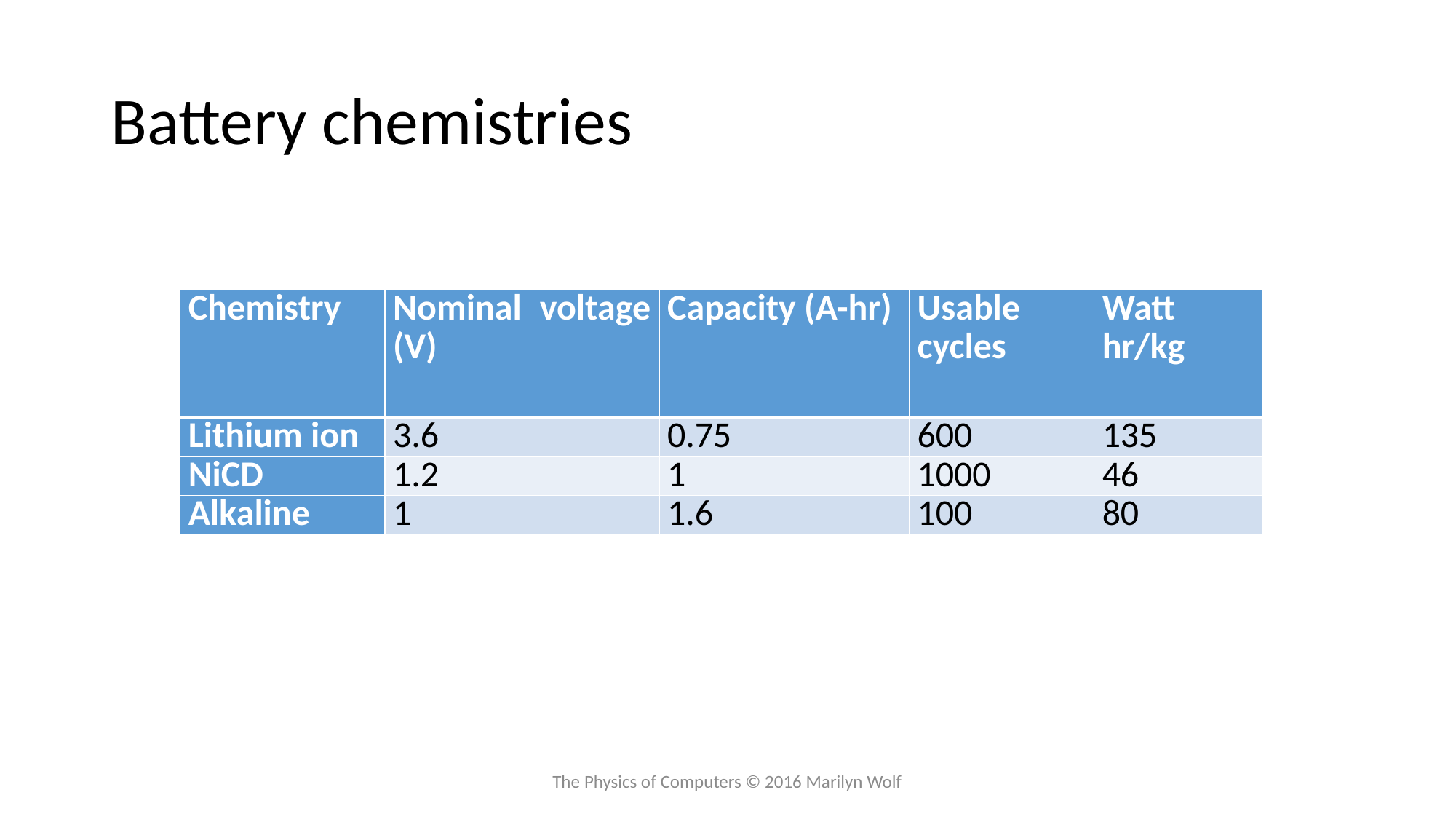

# Battery chemistries
| Chemistry | Nominal voltage (V) | Capacity (A-hr) | Usable cycles | Watt hr/kg |
| --- | --- | --- | --- | --- |
| Lithium ion | 3.6 | 0.75 | 600 | 135 |
| NiCD | 1.2 | 1 | 1000 | 46 |
| Alkaline | 1 | 1.6 | 100 | 80 |
The Physics of Computers © 2016 Marilyn Wolf